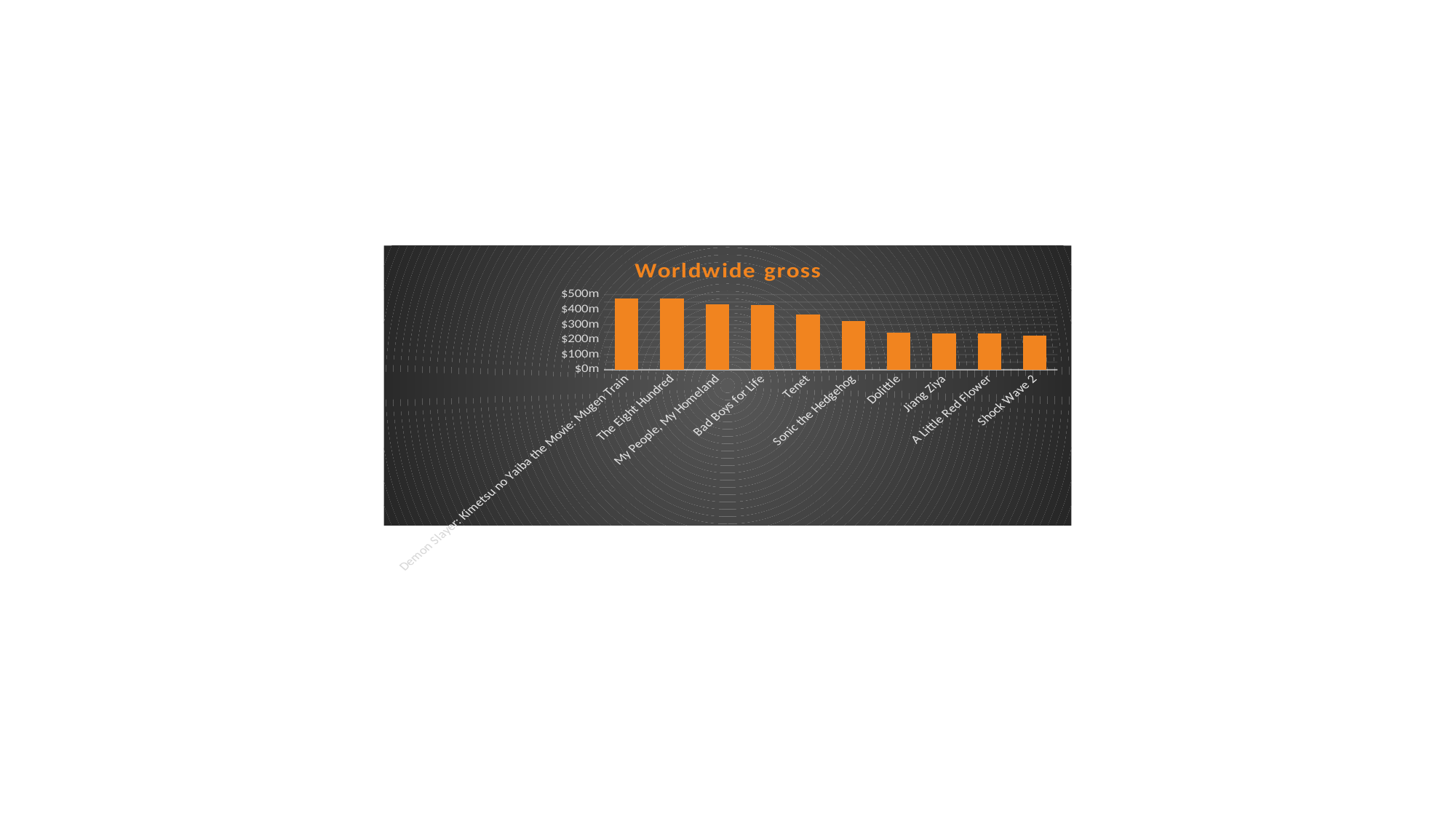

### Chart:

| Category | Worldwide gross |
|---|---|
| Demon Slayer: Kimetsu no Yaiba the Movie: Mugen Train | 473000000.0 |
| The Eight Hundred | 472000000.0 |
| My People, My Homeland | 433241288.0 |
| Bad Boys for Life | 426505244.0 |
| Tenet | 363129000.0 |
| Sonic the Hedgehog | 319715683.0 |
| Dolittle | 245521062.0 |
| Jiang Ziya | 240661689.0 |
| A Little Red Flower | 238600000.0 |
| Shock Wave 2 | 226320000.0 |